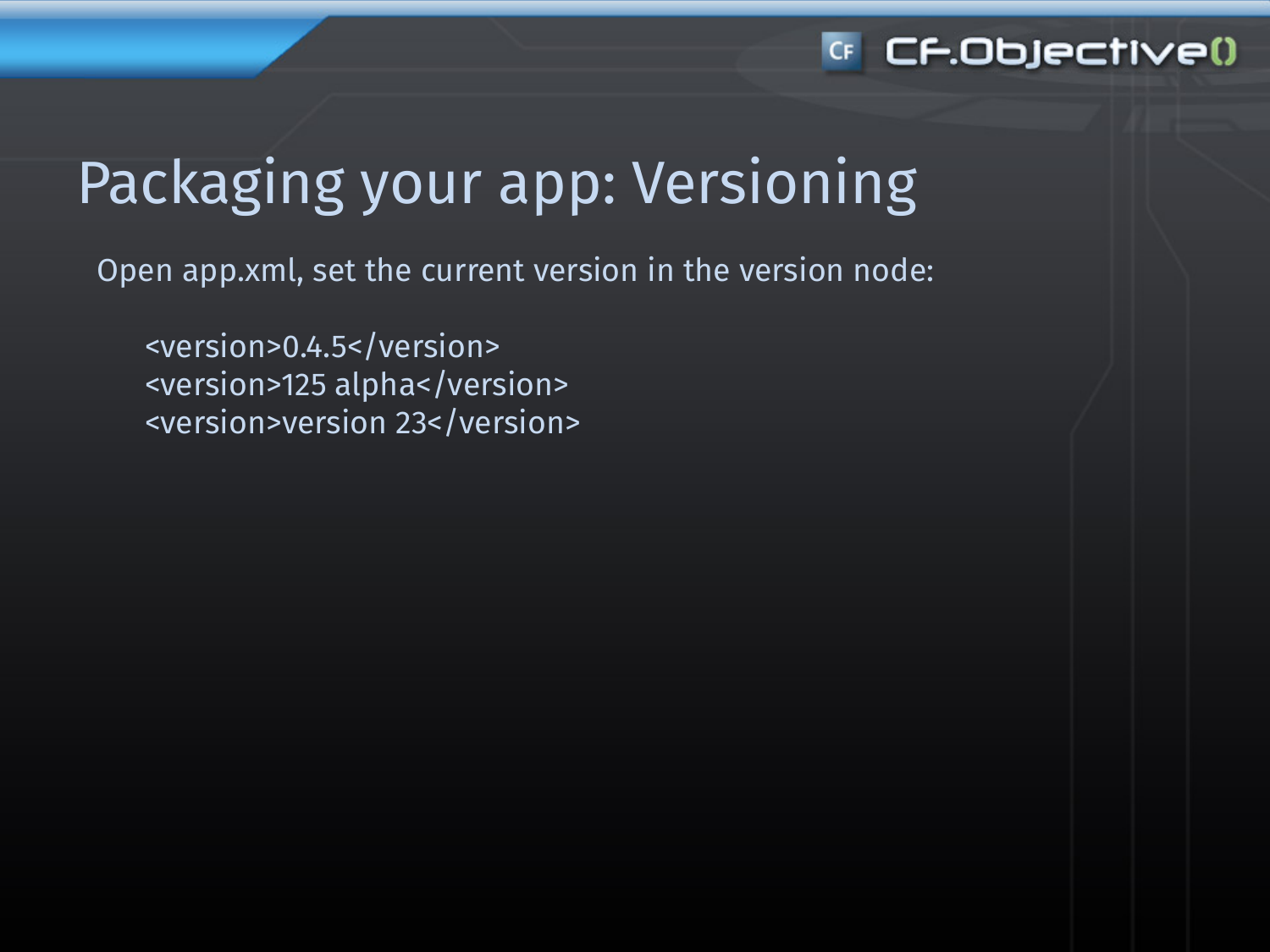

Packaging your app: Versioning
Open app.xml, set the current version in the version node:

	<version>0.4.5</version>
	<version>125 alpha</version>
	<version>version 23</version>